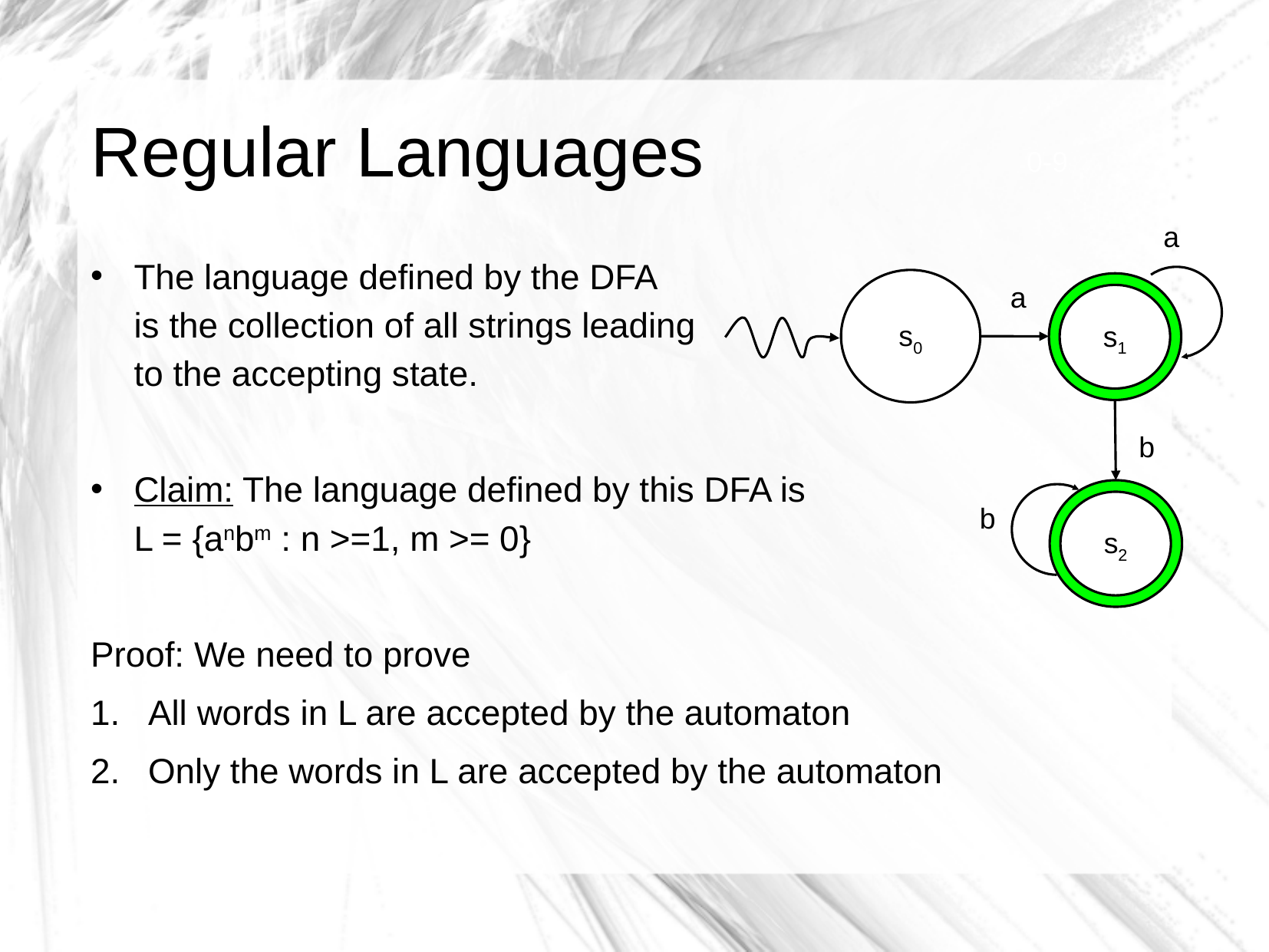

# Regular Languages
0-9
a
The language defined by the DFA
is the collection of all strings leading
to the accepting state.

Claim: The language defined by this DFA is
L = {anbm : n >=1, m >= 0}

Proof: We need to prove
All words in L are accepted by the automaton
Only the words in L are accepted by the automaton

s0
a
s1

s0

b
s2

b